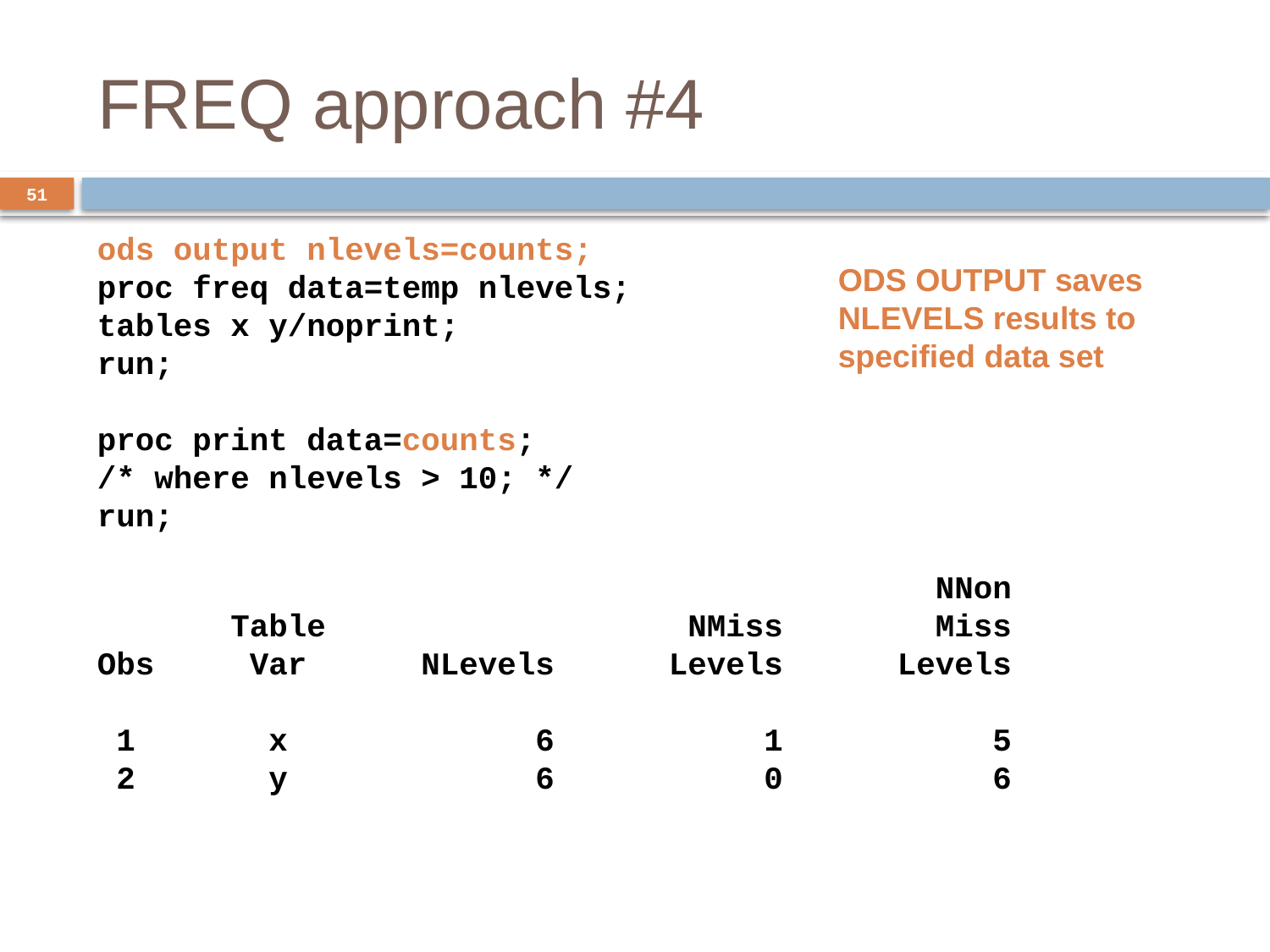

FREQ approach #4
51
ods output nlevels=counts;
proc freq data=temp nlevels;
tables x y/noprint;
run;

proc print data=counts;
/* where nlevels > 10; */
run;
ODS OUTPUT saves NLEVELS results to specified data set
                                            NNon
       Table                   NMiss        Miss
Obs     Var      NLevels      Levels      Levels

 1       x             6           1           5
 2       y             6           0           6